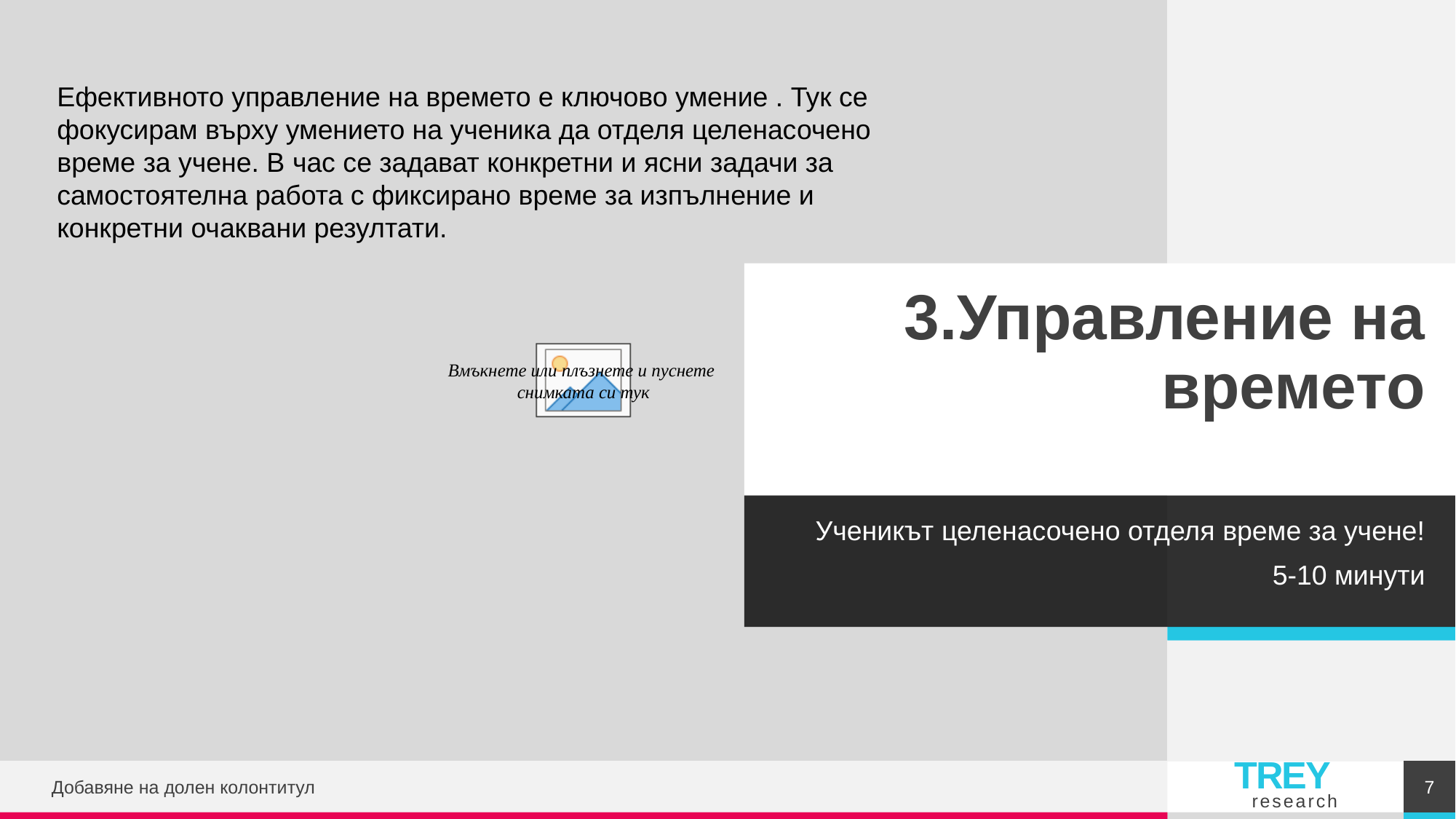

Ефективното управление на времето е ключово умение . Тук се фокусирам върху умението на ученика да отделя целенасочено време за учене. В час се задават конкретни и ясни задачи за самостоятелна работа с фиксирано време за изпълнение и конкретни очаквани резултати.
# 3.Управление на времето
Ученикът целенасочено отделя време за учене!
5-10 минути
7
Добавяне на долен колонтитул